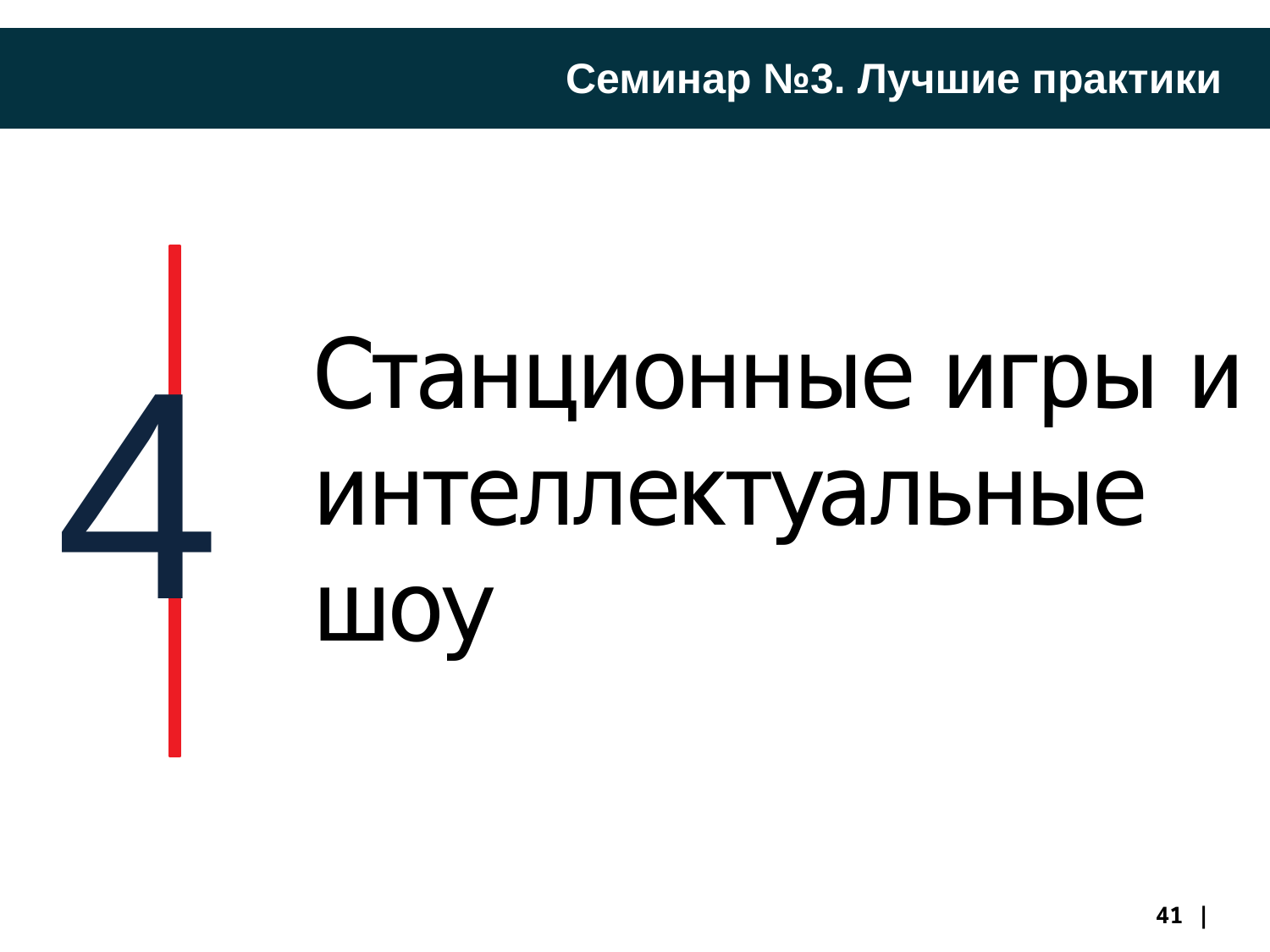

Семинар №3. Лучшие практики
Станционные игры и интеллектуальные
шоу
4